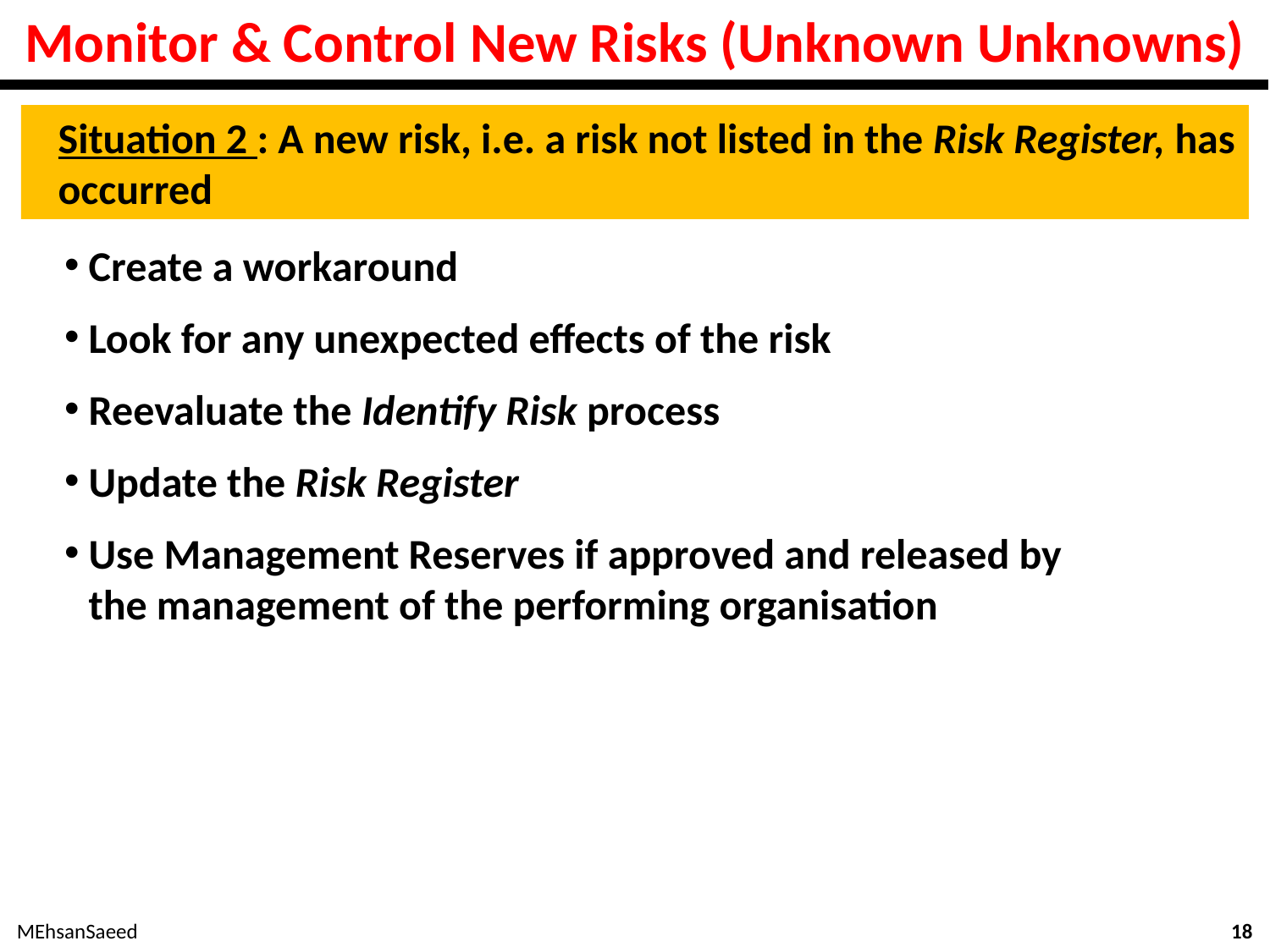

# Monitor & Control New Risks (Unknown Unknowns)
Situation 2 : A new risk, i.e. a risk not listed in the Risk Register, has occurred
Create a workaround
Look for any unexpected effects of the risk
Reevaluate the Identify Risk process
Update the Risk Register
Use Management Reserves if approved and released by the management of the performing organisation
MEhsanSaeed
18